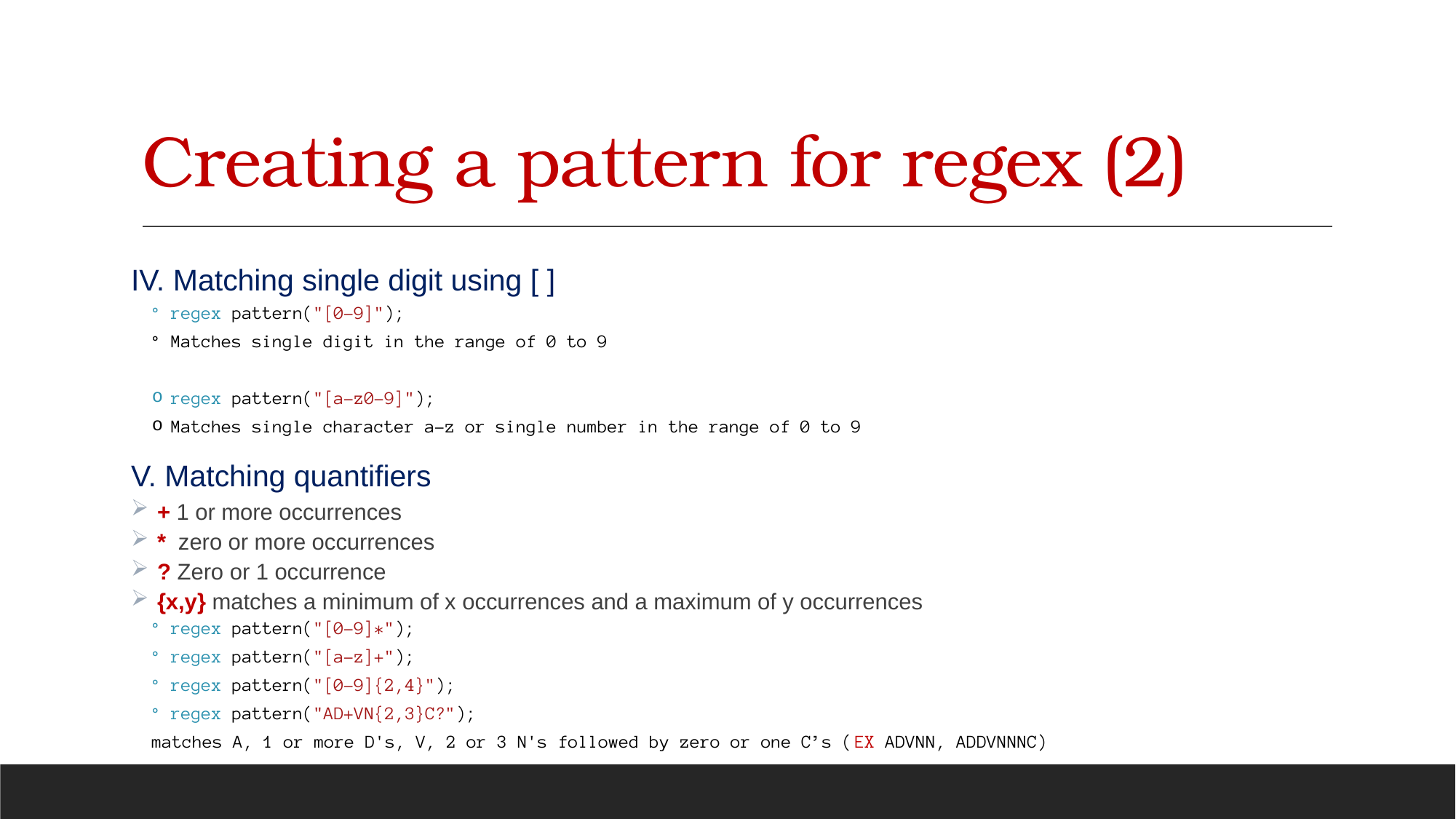

# Creating a pattern for regex (2)
IV. Matching single digit using [ ]
regex pattern("[0-9]");
Matches single digit in the range of 0 to 9

regex pattern("[a-z0-9]");
Matches single character a-z or single number in the range of 0 to 9
V. Matching quantifiers
+ 1 or more occurrences
*  zero or more occurrences
? Zero or 1 occurrence
{x,y} matches a minimum of x occurrences and a maximum of y occurrences
regex pattern("[0-9]*");
regex pattern("[a-z]+");
regex pattern("[0-9]{2,4}");
regex pattern("AD+VN{2,3}C?");
matches A, 1 or more D's, V, 2 or 3 N's followed by zero or one C’s (EX ADVNN, ADDVNNNC)